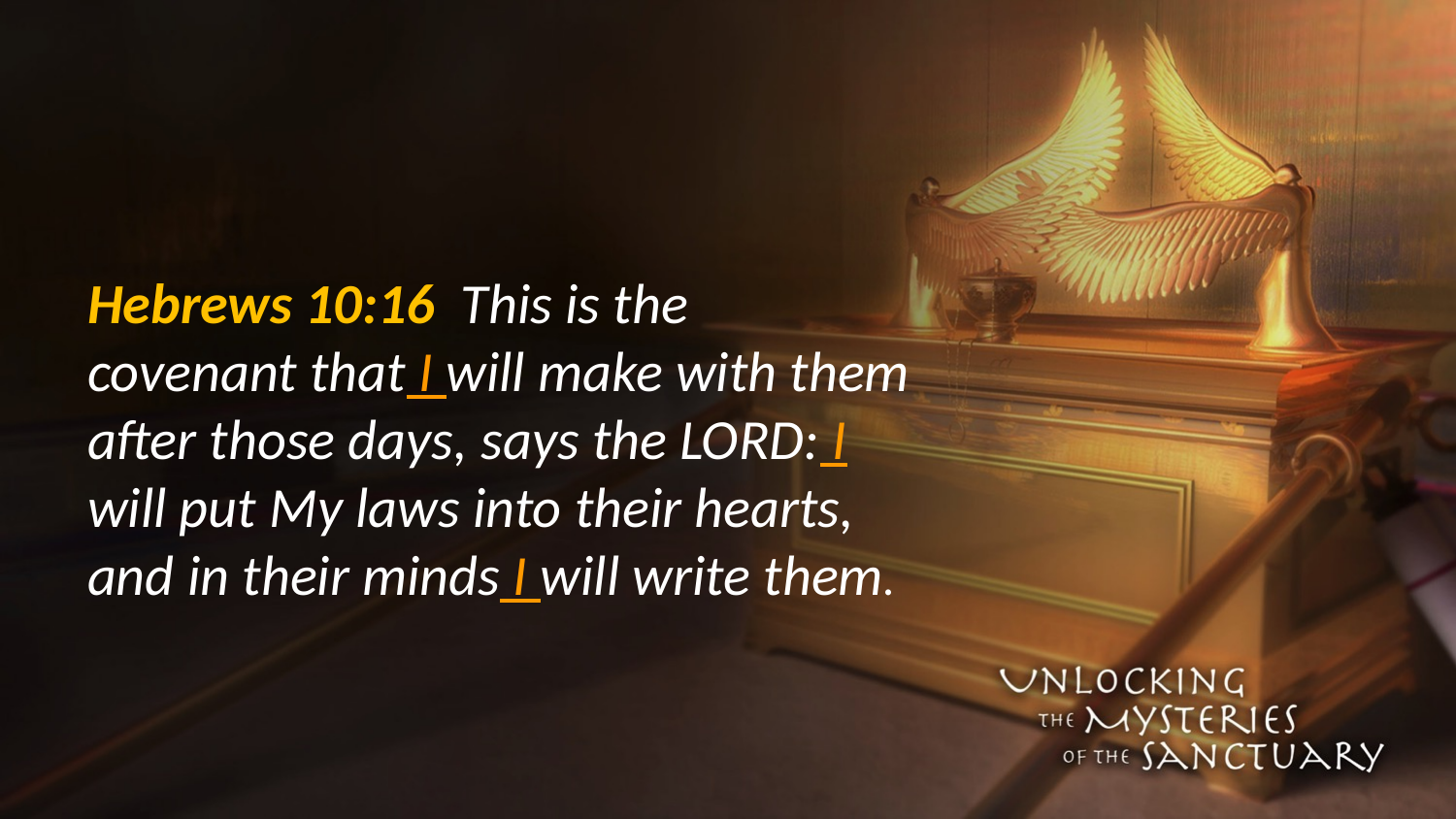

#

Hebrews 10:16  This is the covenant that I will make with them after those days, says the LORD: I will put My laws into their hearts, and in their minds I will write them.